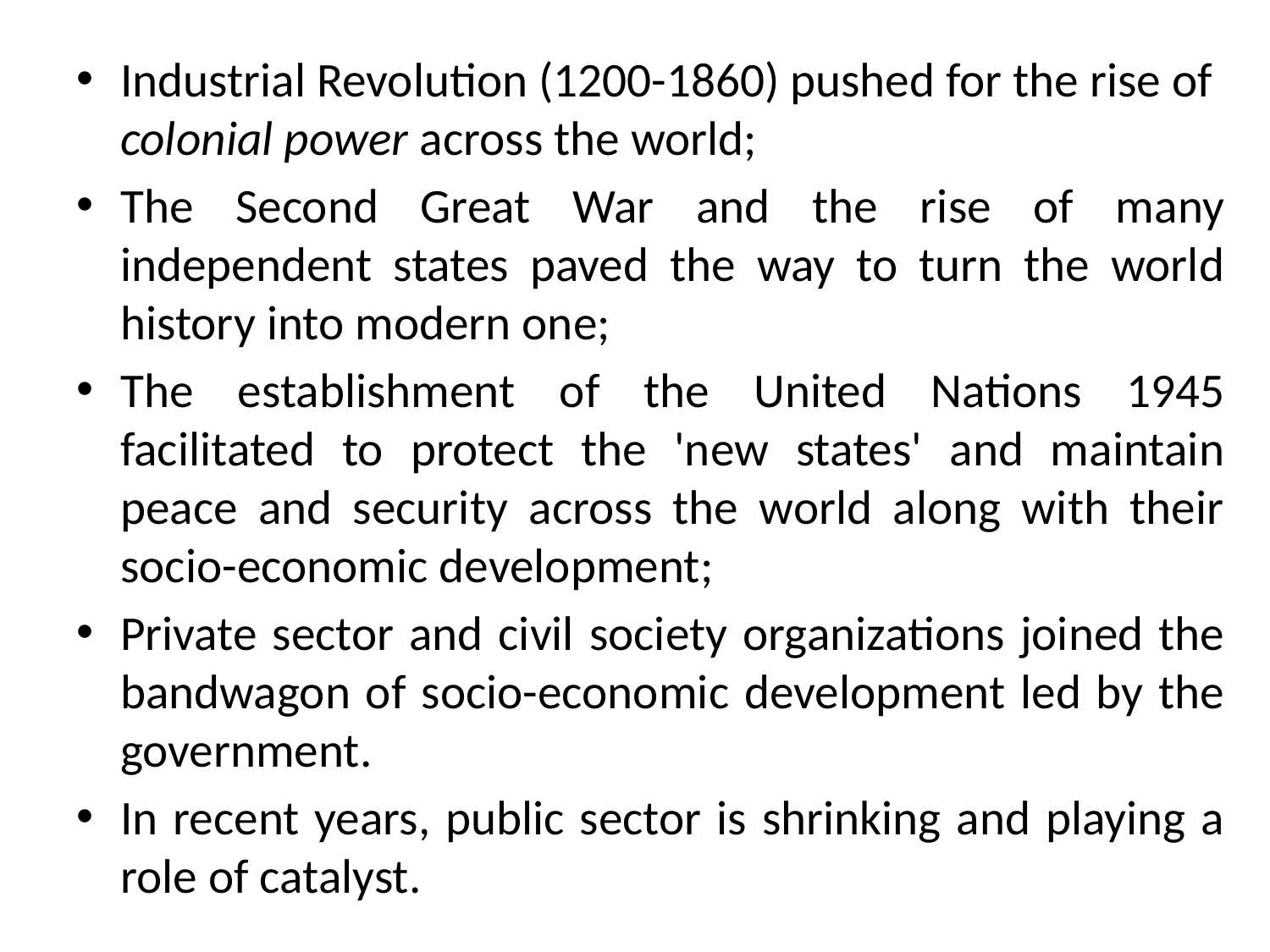

Industrial Revolution (1200-1860) pushed for the rise of colonial power across the world;
The Second Great War and the rise of many independent states paved the way to turn the world history into modern one;
The establishment of the United Nations 1945 facilitated to protect the 'new states' and maintain peace and security across the world along with their socio-economic development;
Private sector and civil society organizations joined the bandwagon of socio-economic development led by the government.
In recent years, public sector is shrinking and playing a role of catalyst.